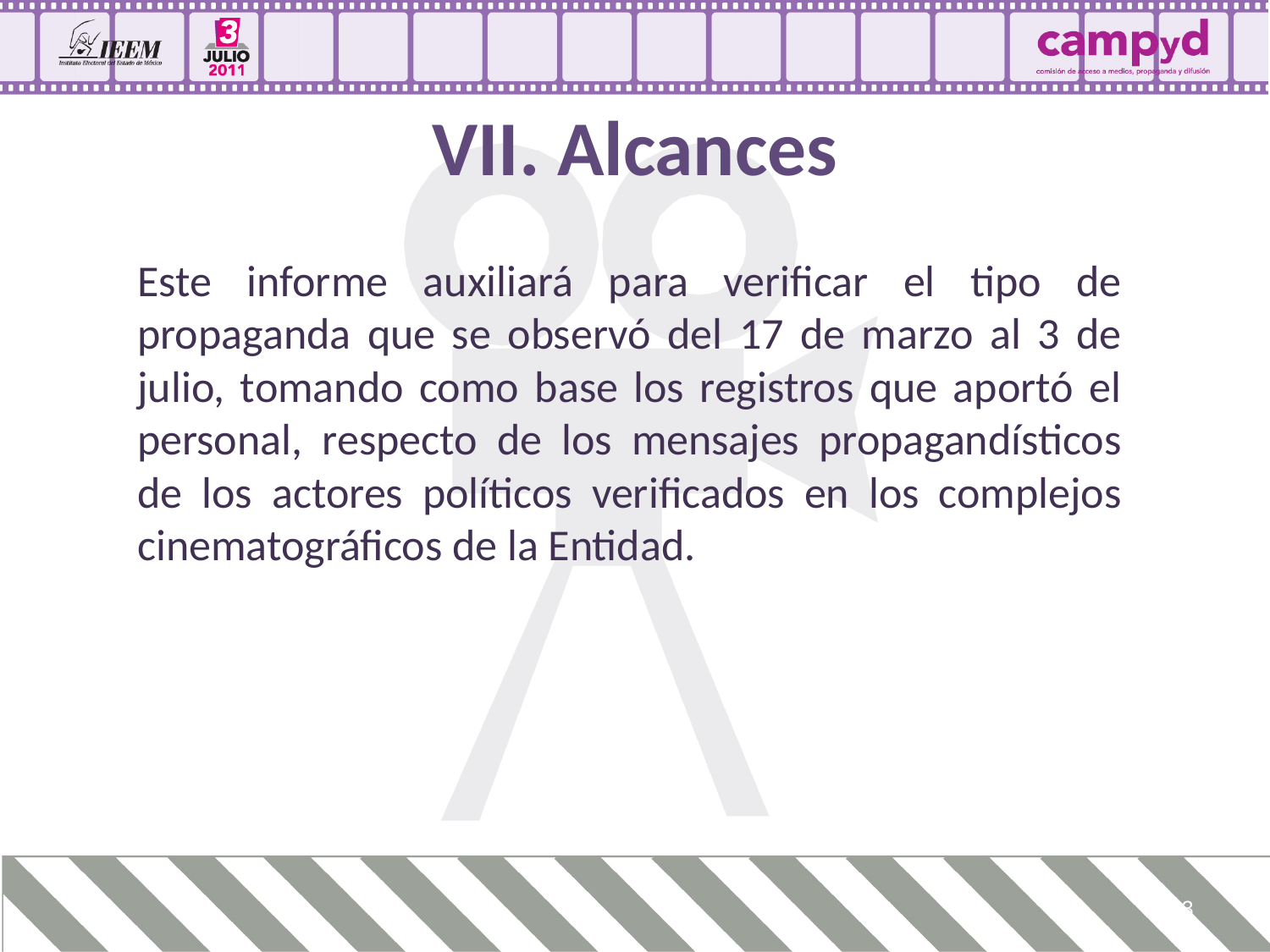

# VII. Alcances
Este informe auxiliará para verificar el tipo de propaganda que se observó del 17 de marzo al 3 de julio, tomando como base los registros que aportó el personal, respecto de los mensajes propagandísticos de los actores políticos verificados en los complejos cinematográficos de la Entidad.
13